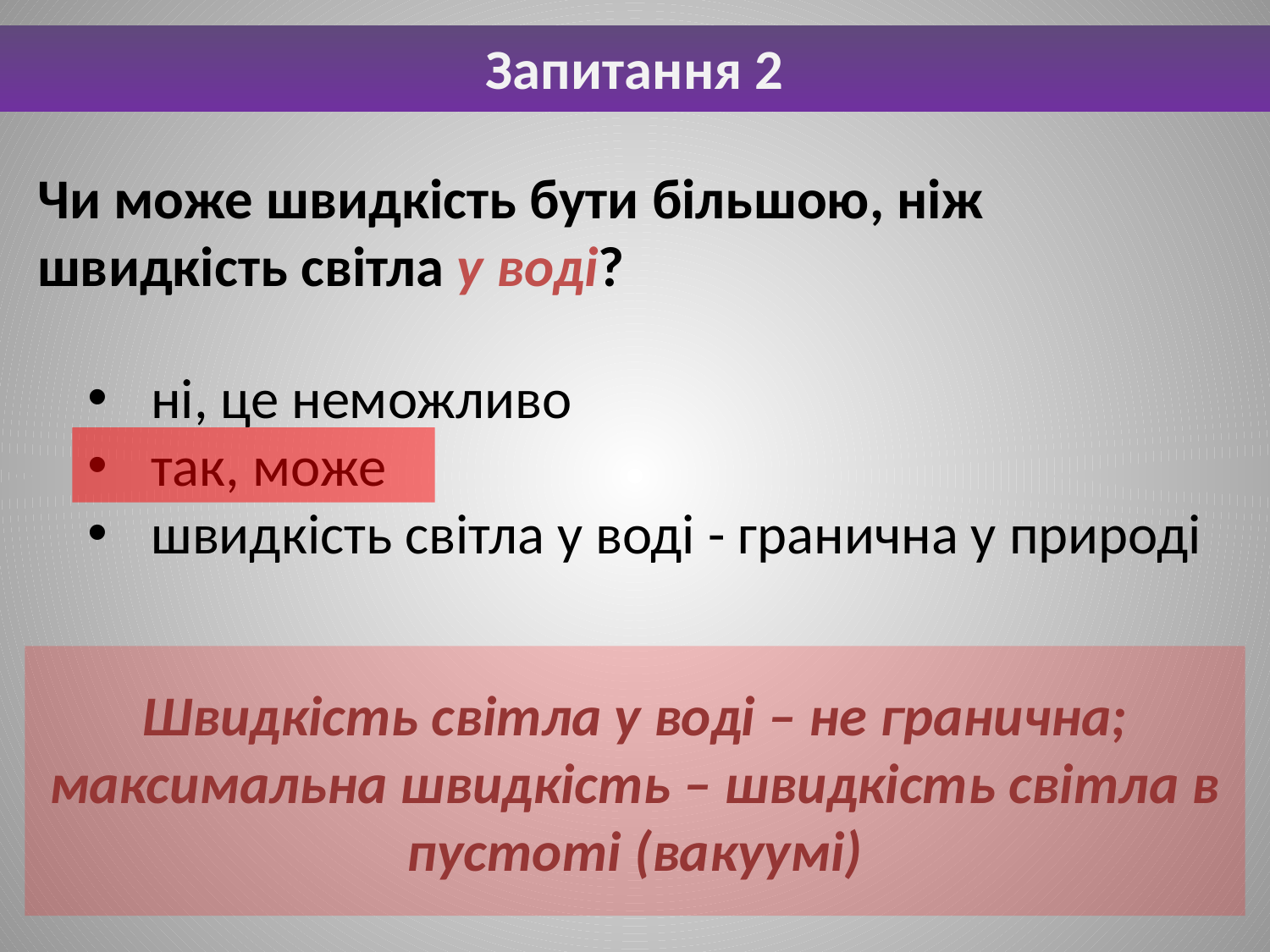

Запитання 2
Чи може швидкість бути більшою, ніж швидкість світла у воді?
ні, це неможливо
так, може
швидкість світла у воді - гранична у природі

Швидкість світла у воді – не гранична; максимальна швидкість – швидкість світла в пустоті (вакуумі)